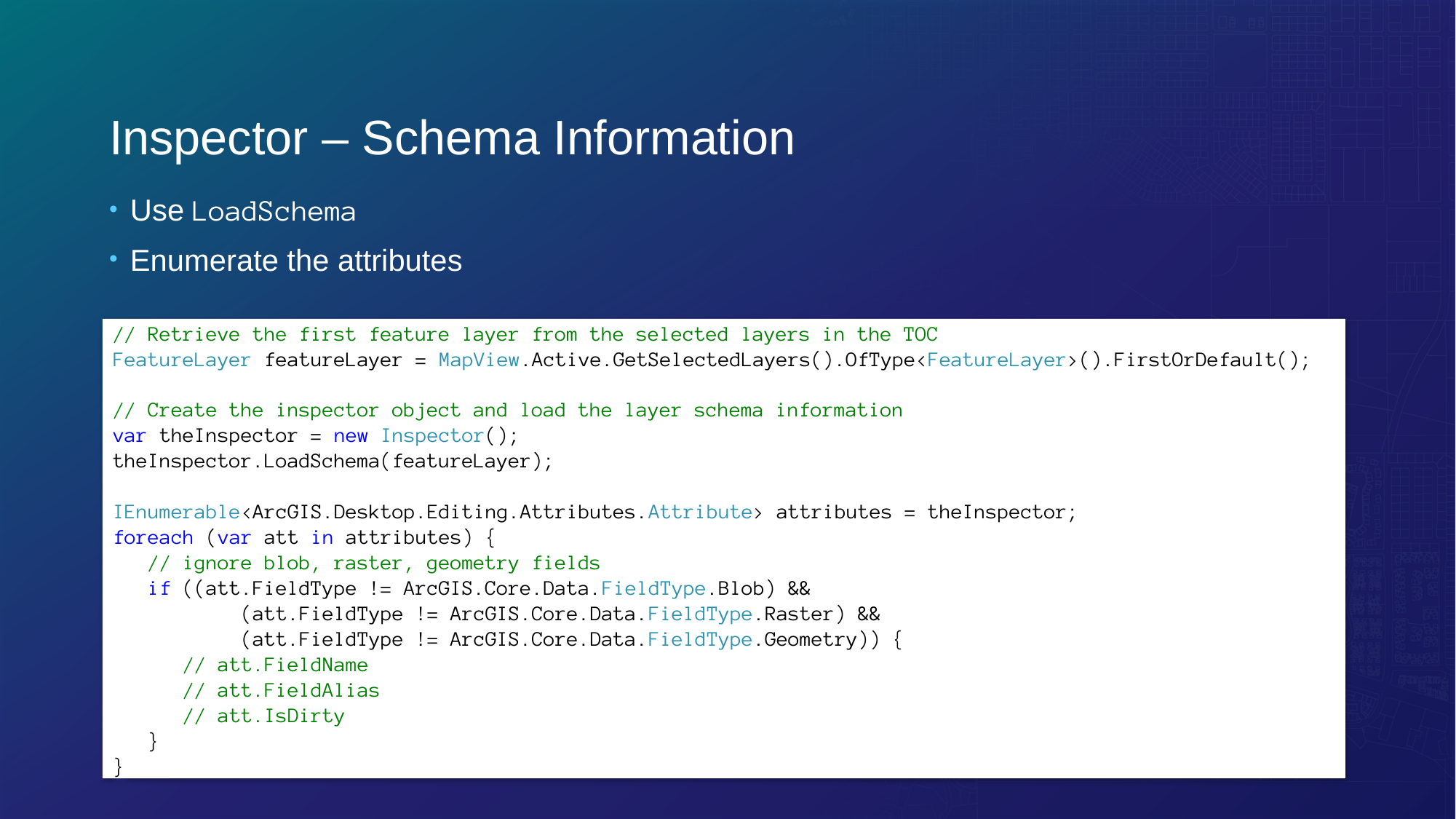

# Inspector – Schema Information
Use LoadSchema
Enumerate the attributes

// Retrieve the first feature layer from the selected layers in the TOC
FeatureLayer featureLayer = MapView.Active.GetSelectedLayers().OfType<FeatureLayer>().FirstOrDefault();

// Create the inspector object and load the layer schema information
var theInspector = new Inspector();
theInspector.LoadSchema(featureLayer);

IEnumerable<ArcGIS.Desktop.Editing.Attributes.Attribute> attributes = theInspector;
foreach (var att in attributes) {
   // ignore blob, raster, geometry fields
   if ((att.FieldType != ArcGIS.Core.Data.FieldType.Blob) &&
           (att.FieldType != ArcGIS.Core.Data.FieldType.Raster) &&
           (att.FieldType != ArcGIS.Core.Data.FieldType.Geometry)) {
      // att.FieldName
      // att.FieldAlias
      // att.IsDirty
   }
}